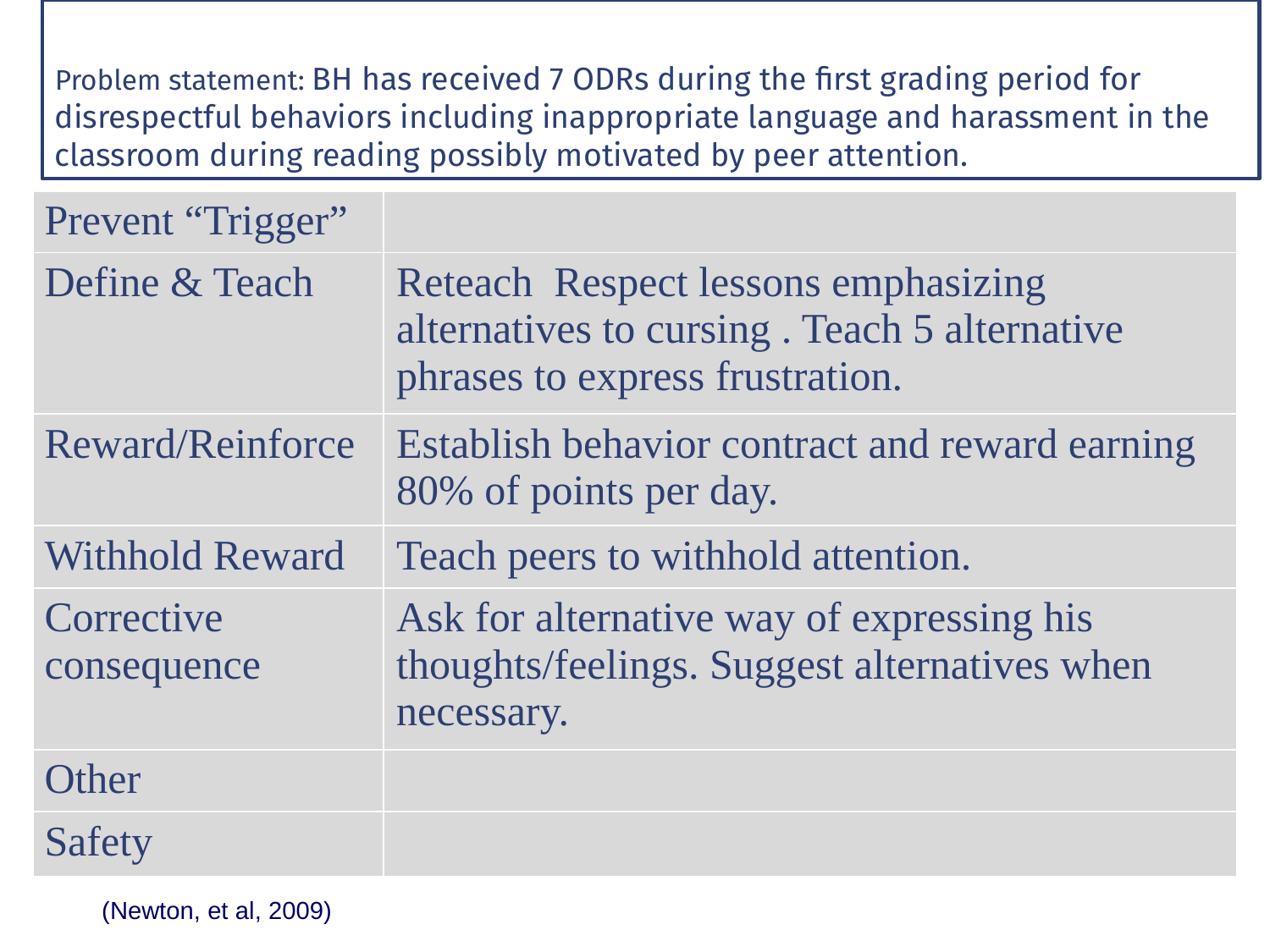

Problem statement: BH has received 7 ODRs during the first grading period for disrespectful behaviors including inappropriate language and harassment in the classroom during reading possibly motivated by peer attention.
| Prevent “Trigger” |  |
| --- | --- |
| Define & Teach | Reteach Respect lessons emphasizing alternatives to cursing . Teach 5 alternative phrases to express frustration. |
| Reward/Reinforce | Establish behavior contract and reward earning 80% of points per day. |
| Withhold Reward | Teach peers to withhold attention. |
| Corrective consequence | Ask for alternative way of expressing his thoughts/feelings. Suggest alternatives when necessary. |
| Other |  |
| Safety |  |
(Newton, et al, 2009)